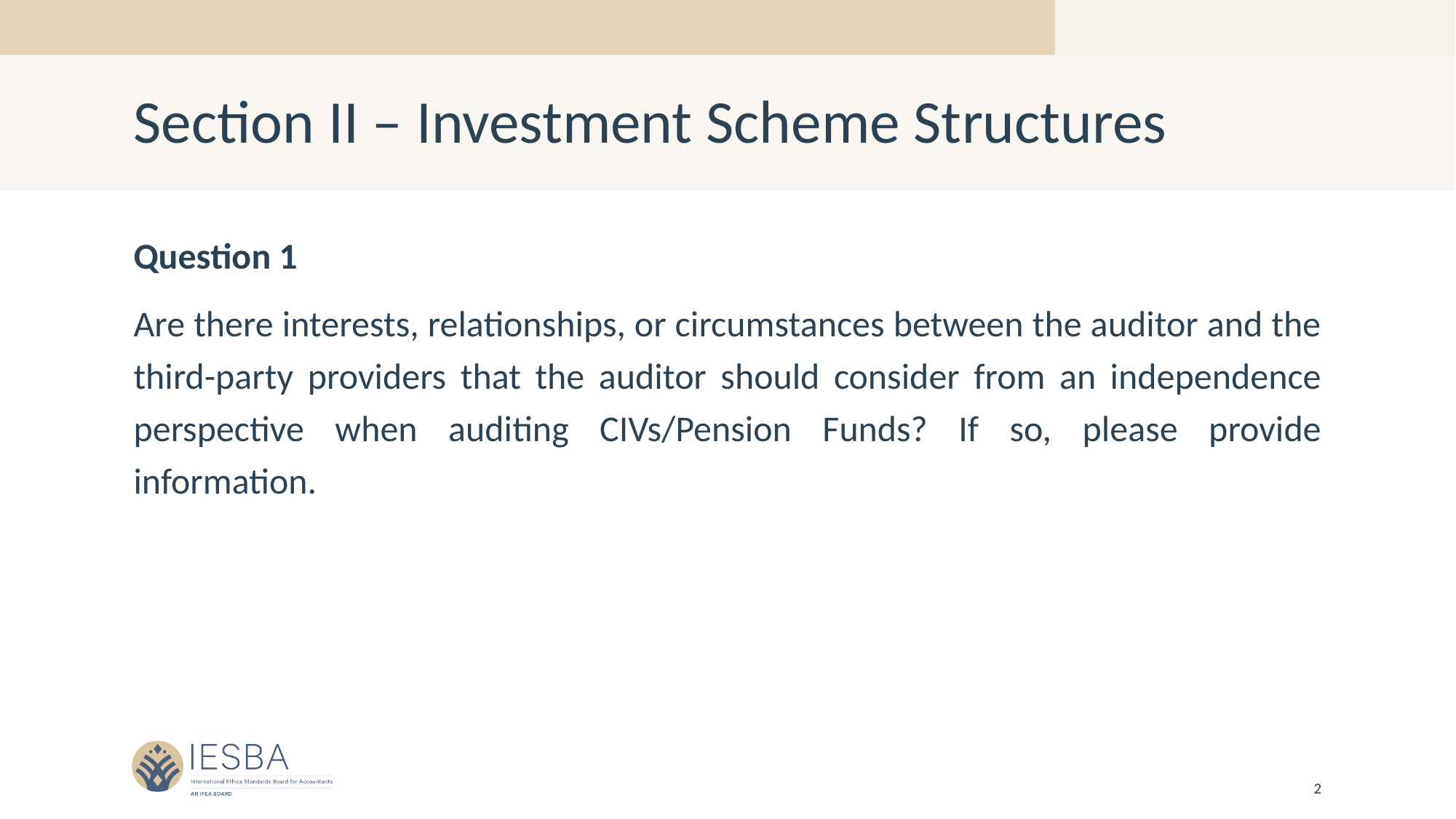

# Section II – Investment Scheme Structures
Question 1
Are there interests, relationships, or circumstances between the auditor and the third-party providers that the auditor should consider from an independence perspective when auditing CIVs/Pension Funds? If so, please provide information.

2